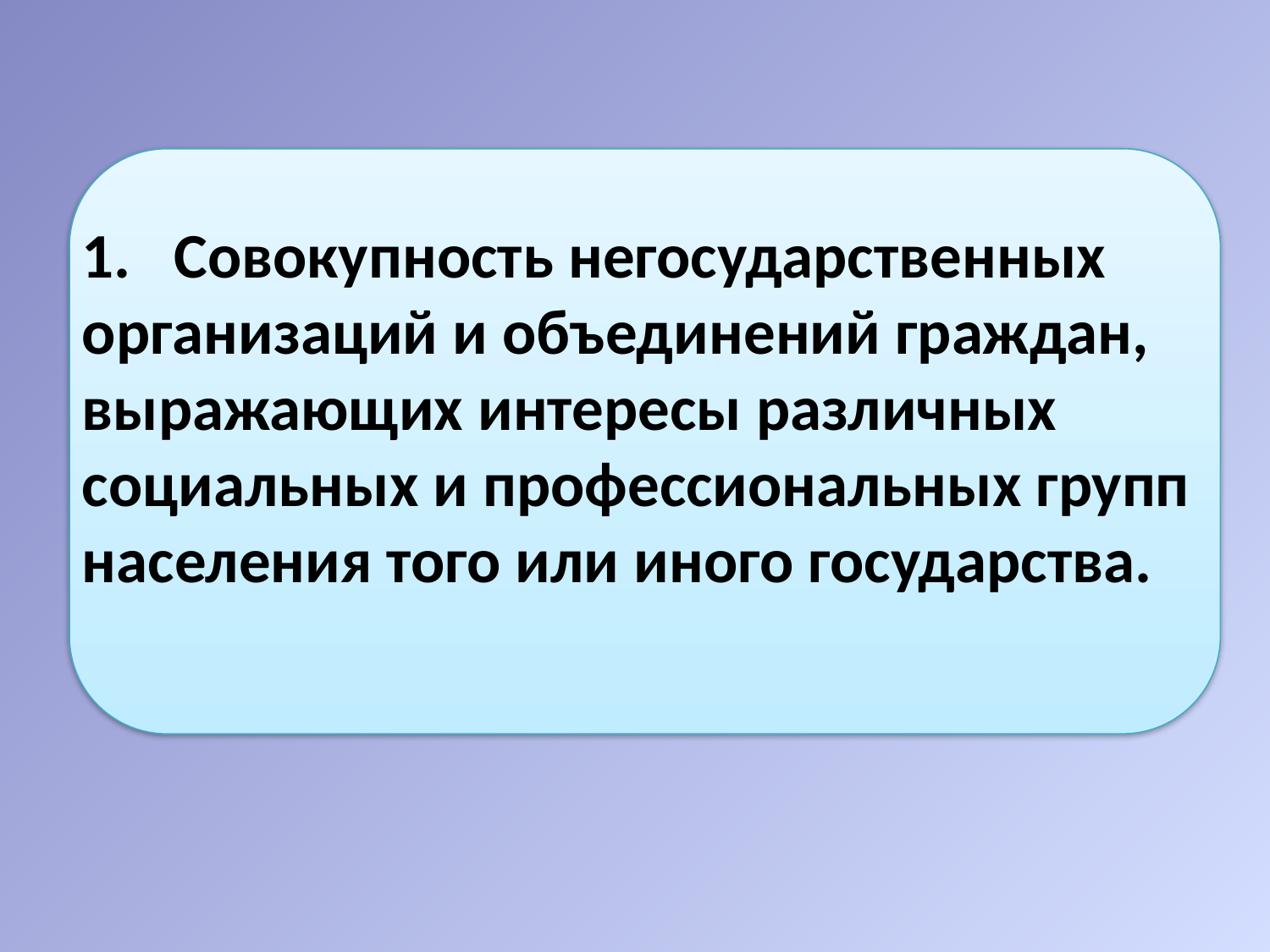

1.   Совокупность негосударственных организаций и объединений граждан, выражающих интересы различных социальных и профессиональных групп населения того или иного государства.